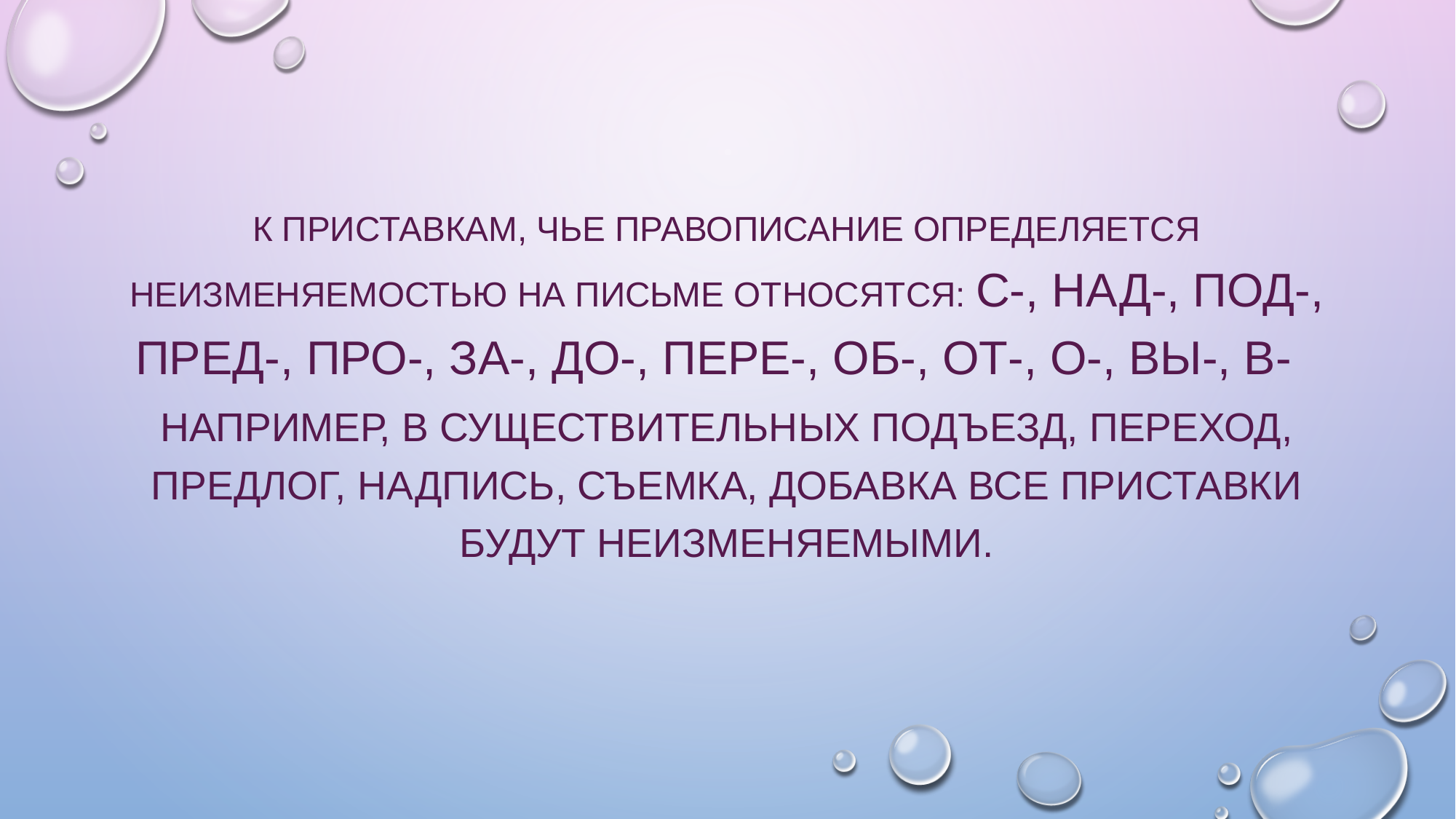

#
К приставкам, чье правописание определяется неизменяемостью на письме относятся: с-, над-, под-, пред-, про-, за-, до-, пере-, об-, от-, о-, вы-, в-
Например, в существительных подъезд, переход, предлог, надпись, съемка, добавка все приставки будут неизменяемыми.